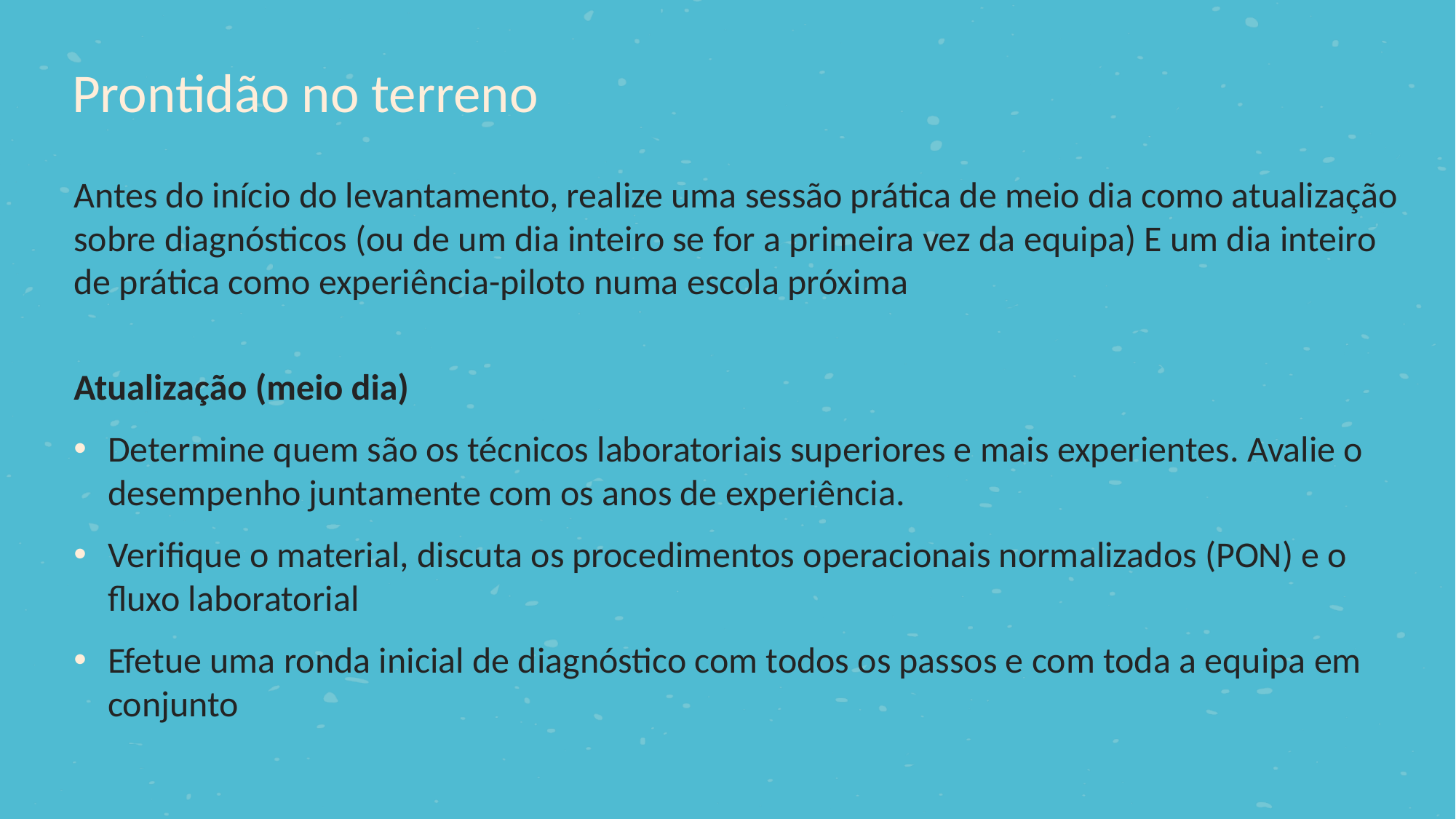

Prontidão no terreno
Antes do início do levantamento, realize uma sessão prática de meio dia como atualização sobre diagnósticos (ou de um dia inteiro se for a primeira vez da equipa) E um dia inteiro de prática como experiência-piloto numa escola próxima

Atualização (meio dia)
Determine quem são os técnicos laboratoriais superiores e mais experientes. Avalie o desempenho juntamente com os anos de experiência.
Verifique o material, discuta os procedimentos operacionais normalizados (PON) e o fluxo laboratorial
Efetue uma ronda inicial de diagnóstico com todos os passos e com toda a equipa em conjunto